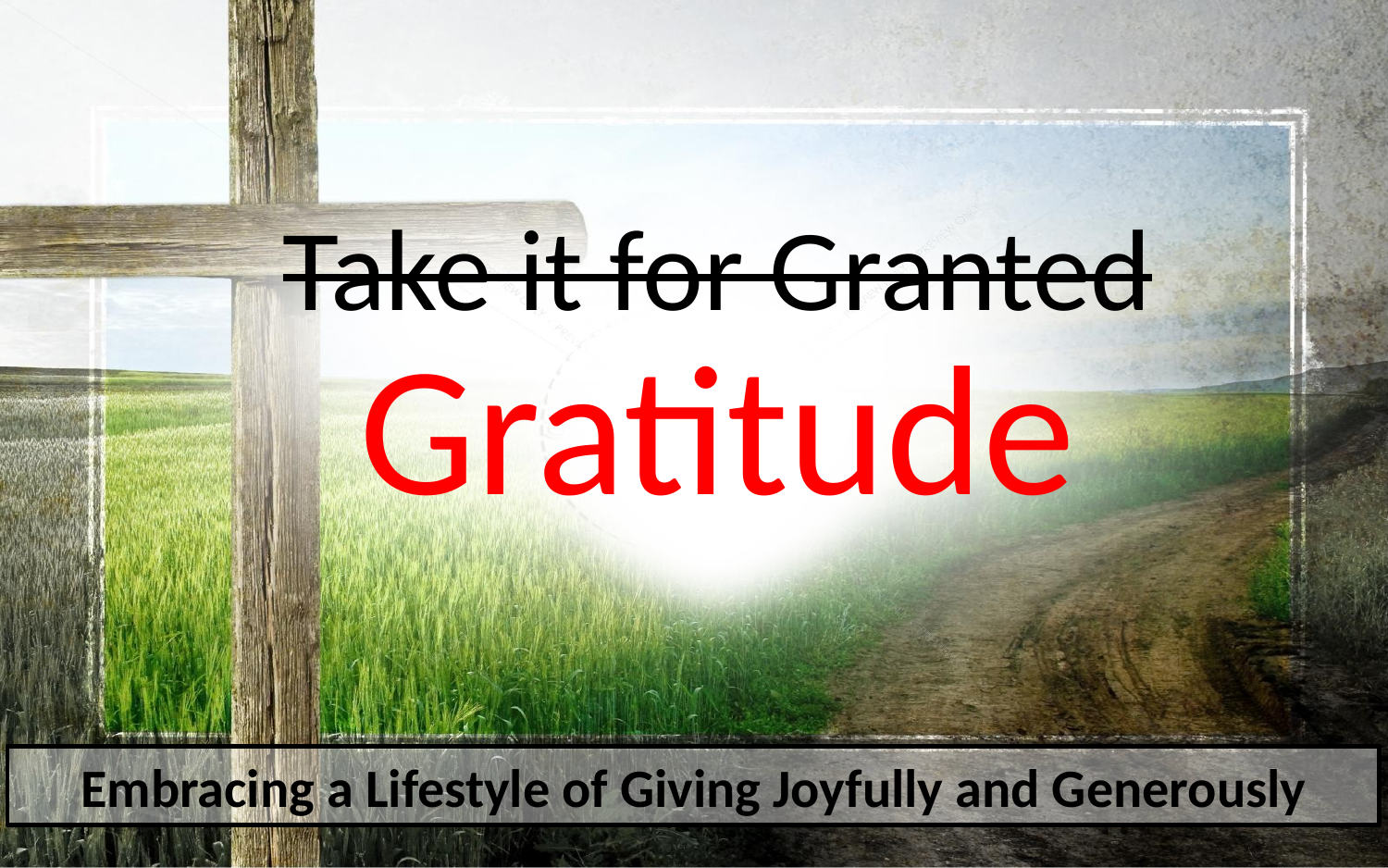

# Take it for Granted Gratitude
Embracing a Lifestyle of Giving Joyfully and Generously